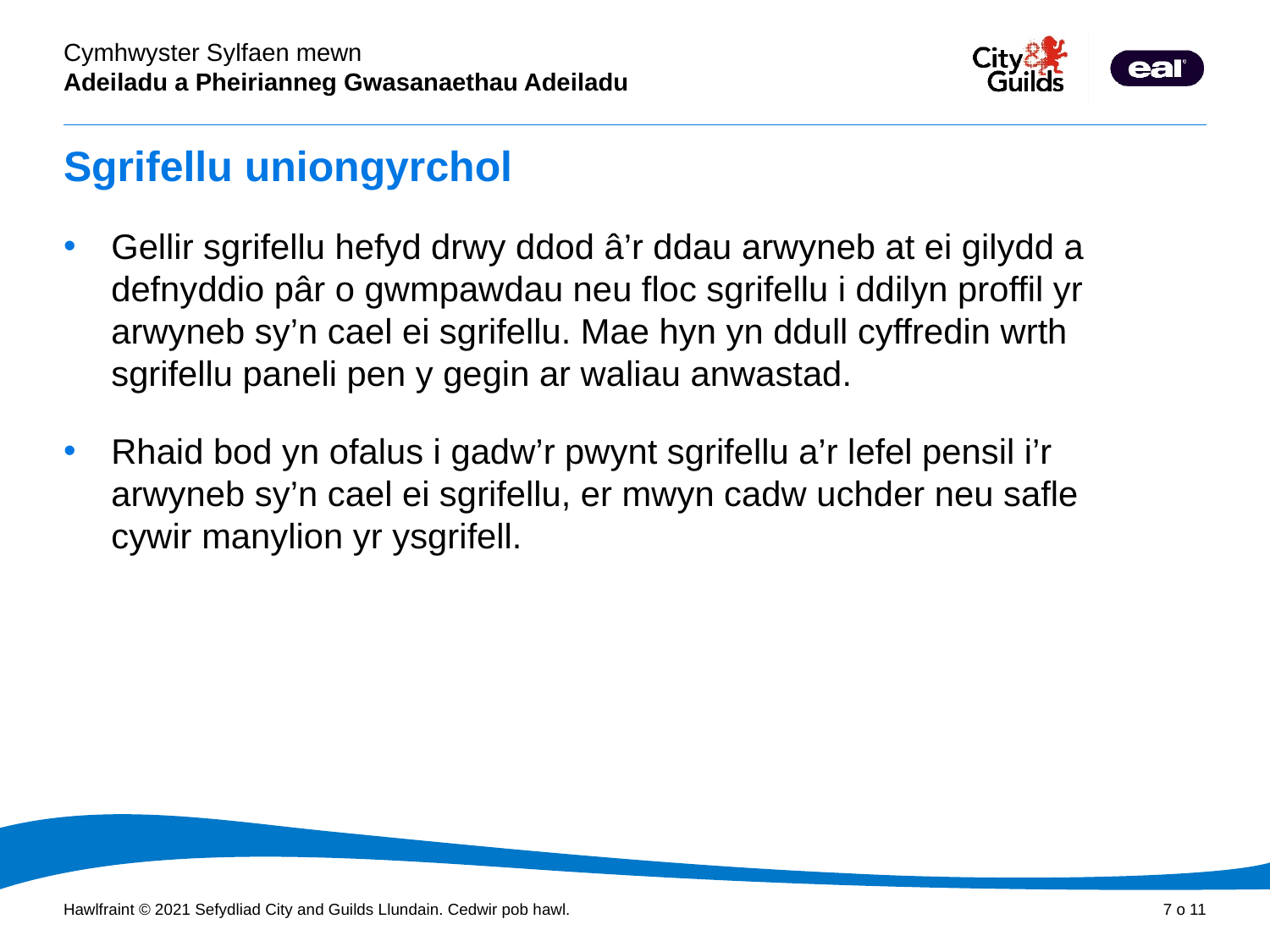

# Sgrifellu uniongyrchol
Gellir sgrifellu hefyd drwy ddod â’r ddau arwyneb at ei gilydd a defnyddio pâr o gwmpawdau neu floc sgrifellu i ddilyn proffil yr arwyneb sy’n cael ei sgrifellu. Mae hyn yn ddull cyffredin wrth sgrifellu paneli pen y gegin ar waliau anwastad.
Rhaid bod yn ofalus i gadw’r pwynt sgrifellu a’r lefel pensil i’r arwyneb sy’n cael ei sgrifellu, er mwyn cadw uchder neu safle cywir manylion yr ysgrifell.